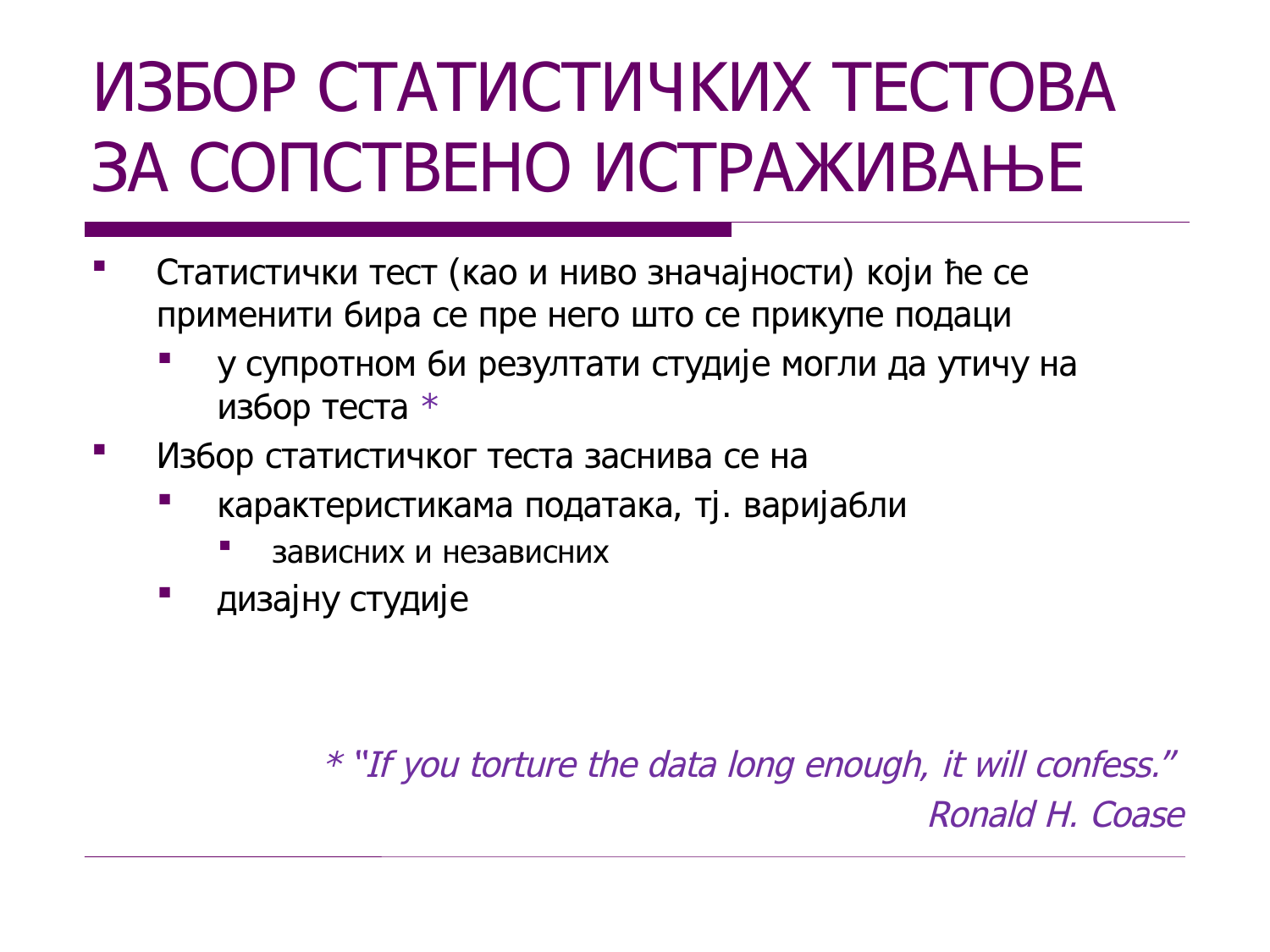

# ИЗБОР СТАТИСТИЧКИХ ТЕСТОВА ЗА СОПСТВЕНО ИСТРАЖИВАЊЕ
Статистички тест (као и ниво значајности) који ће се применити бира се пре него што се прикупе подаци
у супротном би резултати студије могли да утичу на избор теста *
Избор статистичког теста заснива се на
карактеристикама података, тј. варијабли
зависних и независних
дизајну студије

* “If you torture the data long enough, it will confess.”
Ronald H. Coase